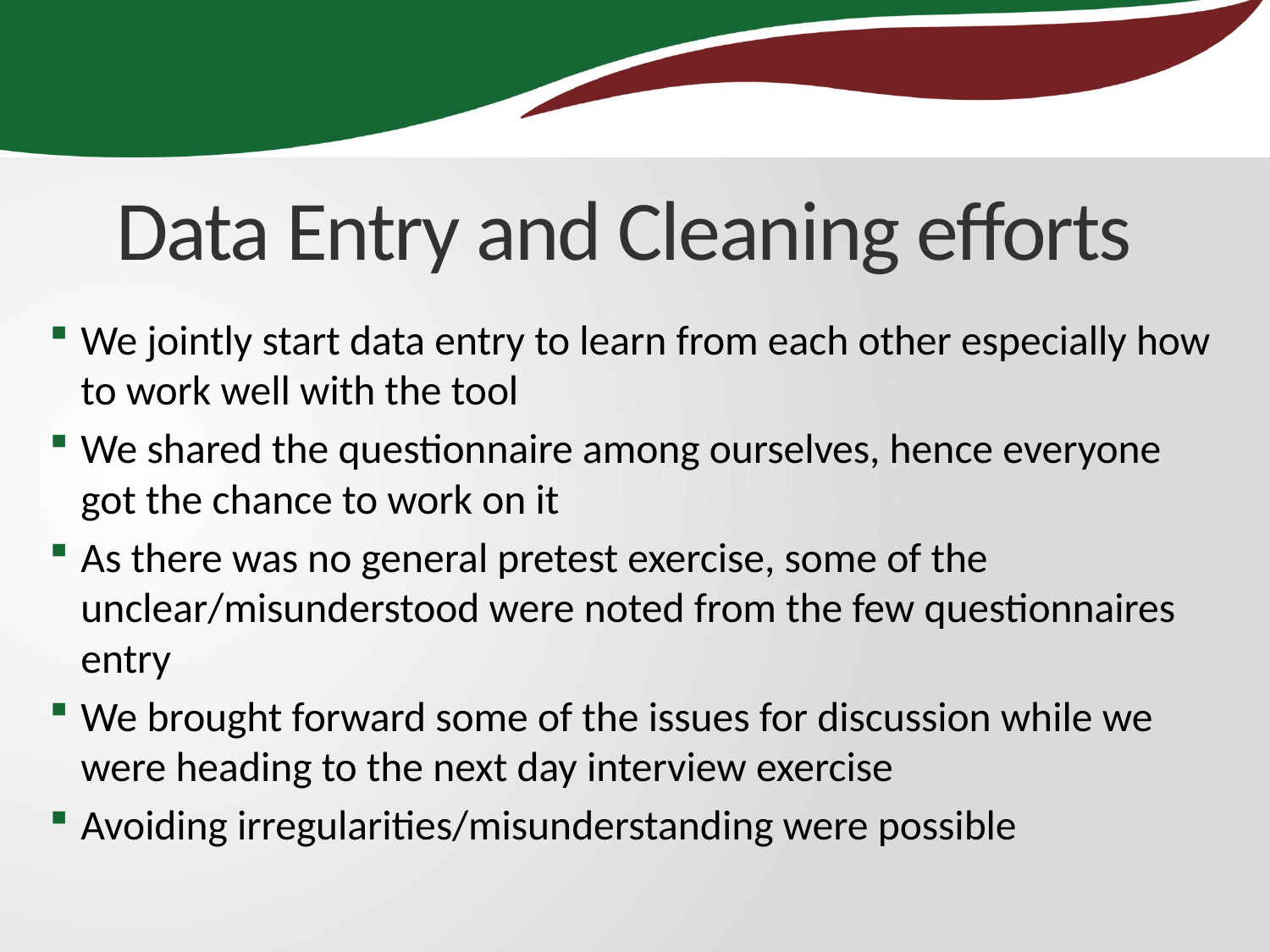

# Data Entry and Cleaning efforts
We jointly start data entry to learn from each other especially how to work well with the tool
We shared the questionnaire among ourselves, hence everyone got the chance to work on it
As there was no general pretest exercise, some of the unclear/misunderstood were noted from the few questionnaires entry
We brought forward some of the issues for discussion while we were heading to the next day interview exercise
Avoiding irregularities/misunderstanding were possible